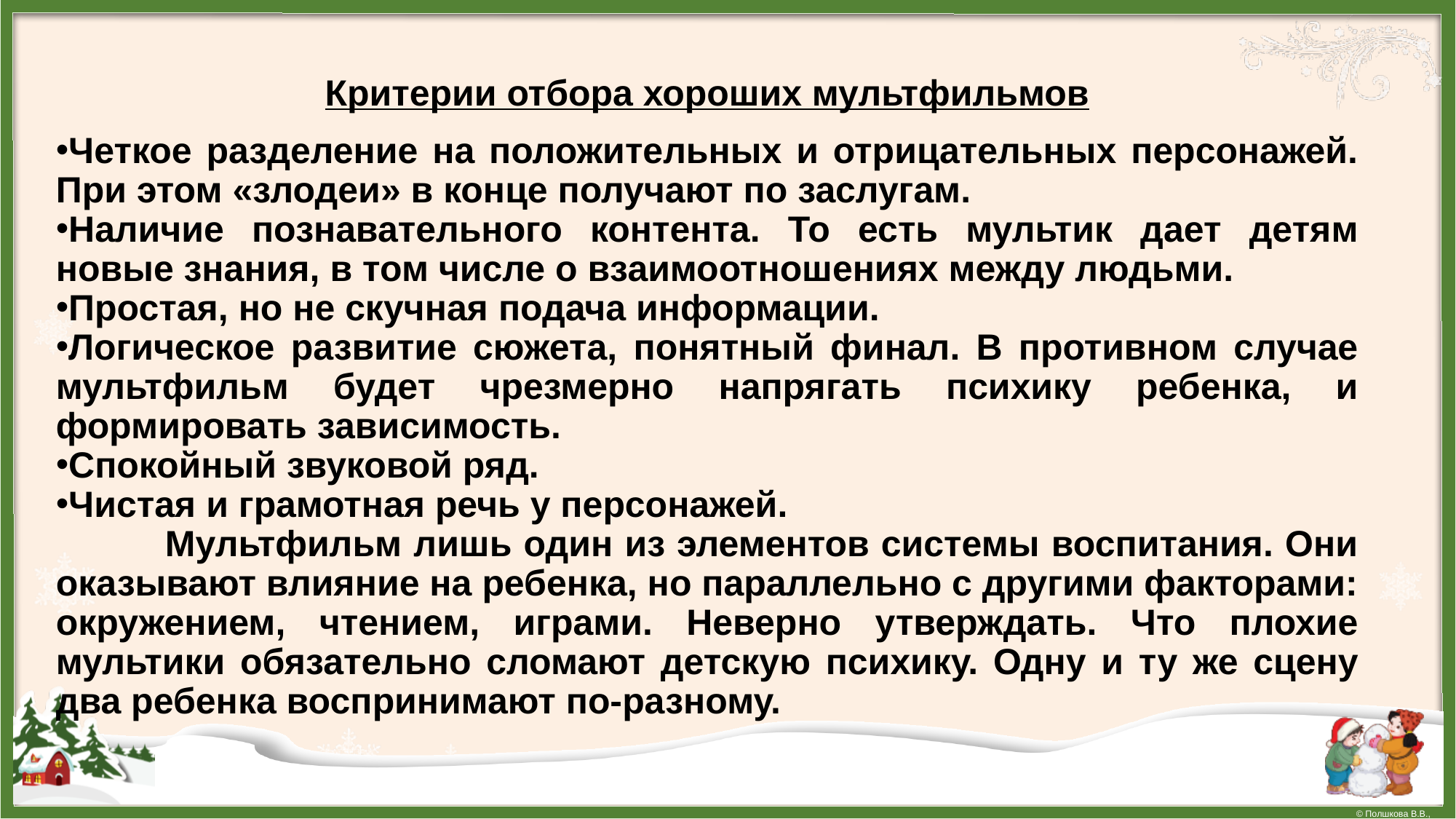

Критерии отбора хороших мультфильмов

Четкое разделение на положительных и отрицательных персонажей. При этом «злодеи» в конце получают по заслугам.
Наличие познавательного контента. То есть мультик дает детям новые знания, в том числе о взаимоотношениях между людьми.
Простая, но не скучная подача информации.
Логическое развитие сюжета, понятный финал. В противном случае мультфильм будет чрезмерно напрягать психику ребенка, и формировать зависимость.
Спокойный звуковой ряд.
Чистая и грамотная речь у персонажей.
	Мультфильм лишь один из элементов системы воспитания. Они оказывают влияние на ребенка, но параллельно с другими факторами: окружением, чтением, играми. Неверно утверждать. Что плохие мультики обязательно сломают детскую психику. Одну и ту же сцену два ребенка воспринимают по-разному.